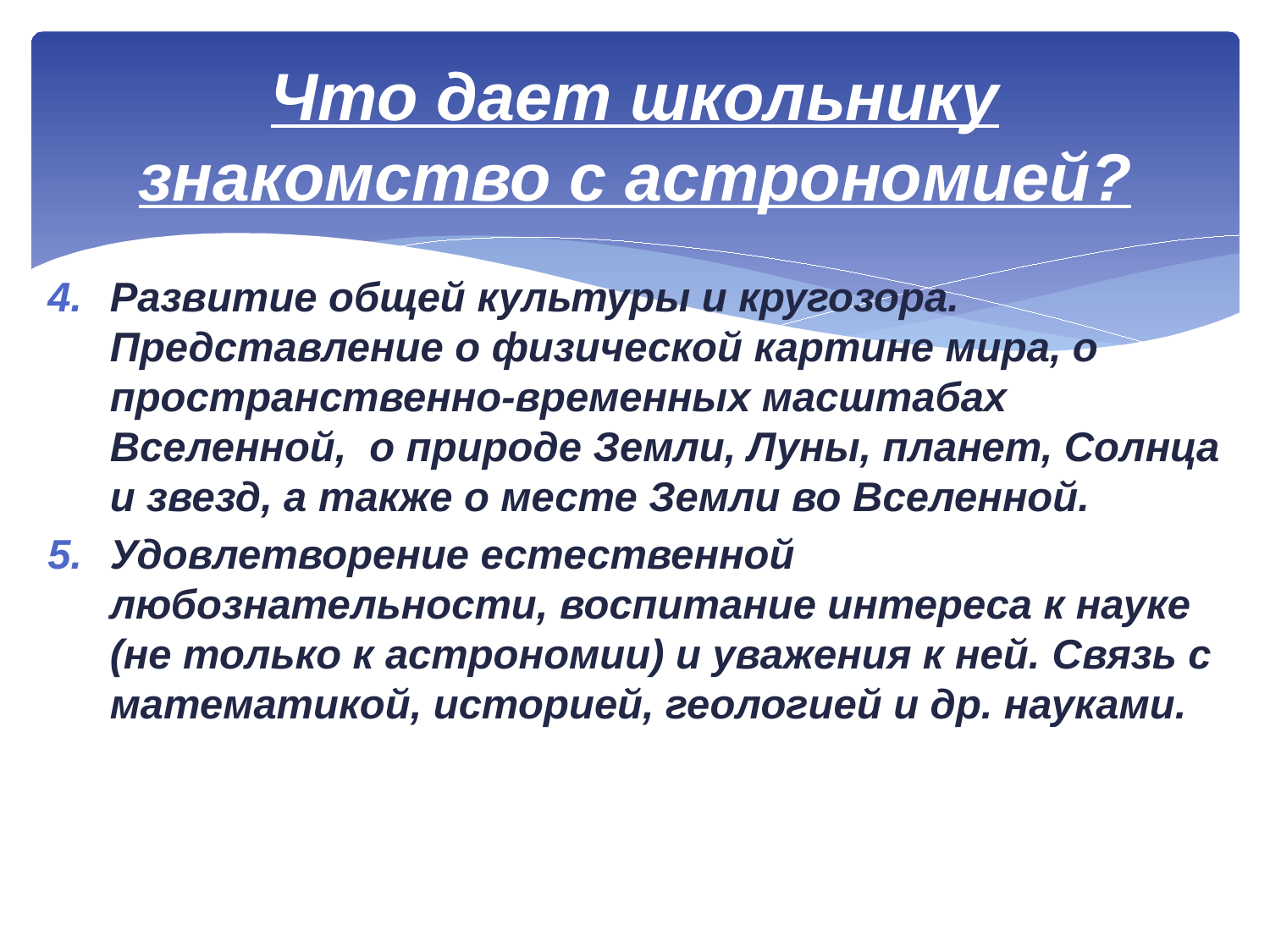

# Что дает школьнику знакомство с астрономией?
Развитие общей культуры и кругозора. Представление о физической картине мира, о  пространственно-временных масштабах Вселенной,  о природе Земли, Луны, планет, Солнца и звезд, а также о месте Земли во Вселенной.
Удовлетворение естественной любознательности, воспитание интереса к науке (не только к астрономии) и уважения к ней. Cвязь с математикой, историей, геологией и др. науками.